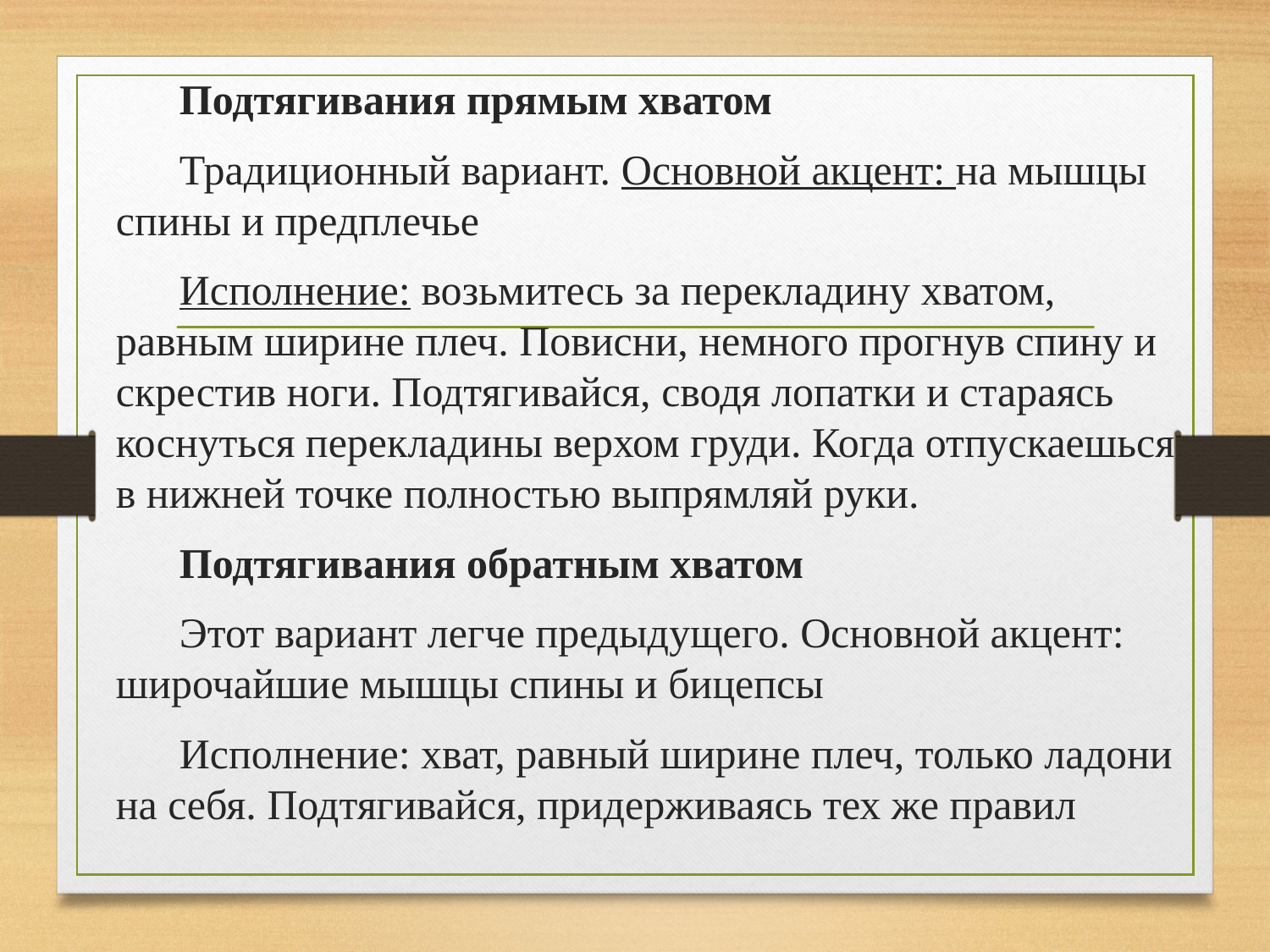

Подтягивания прямым хватом
Традиционный вариант. Основной акцент: на мышцы спины и предплечье
Исполнение: возьмитесь за перекладину хватом, равным ширине плеч. Повисни, немного прогнув спину и скрестив ноги. Подтягивайся, сводя лопатки и стараясь коснуться перекладины верхом груди. Когда отпускаешься в нижней точке полностью выпрямляй руки.
Подтягивания обратным хватом
Этот вариант легче предыдущего. Основной акцент: широчайшие мышцы спины и бицепсы
Исполнение: хват, равный ширине плеч, только ладони на себя. Подтягивайся, придерживаясь тех же правил